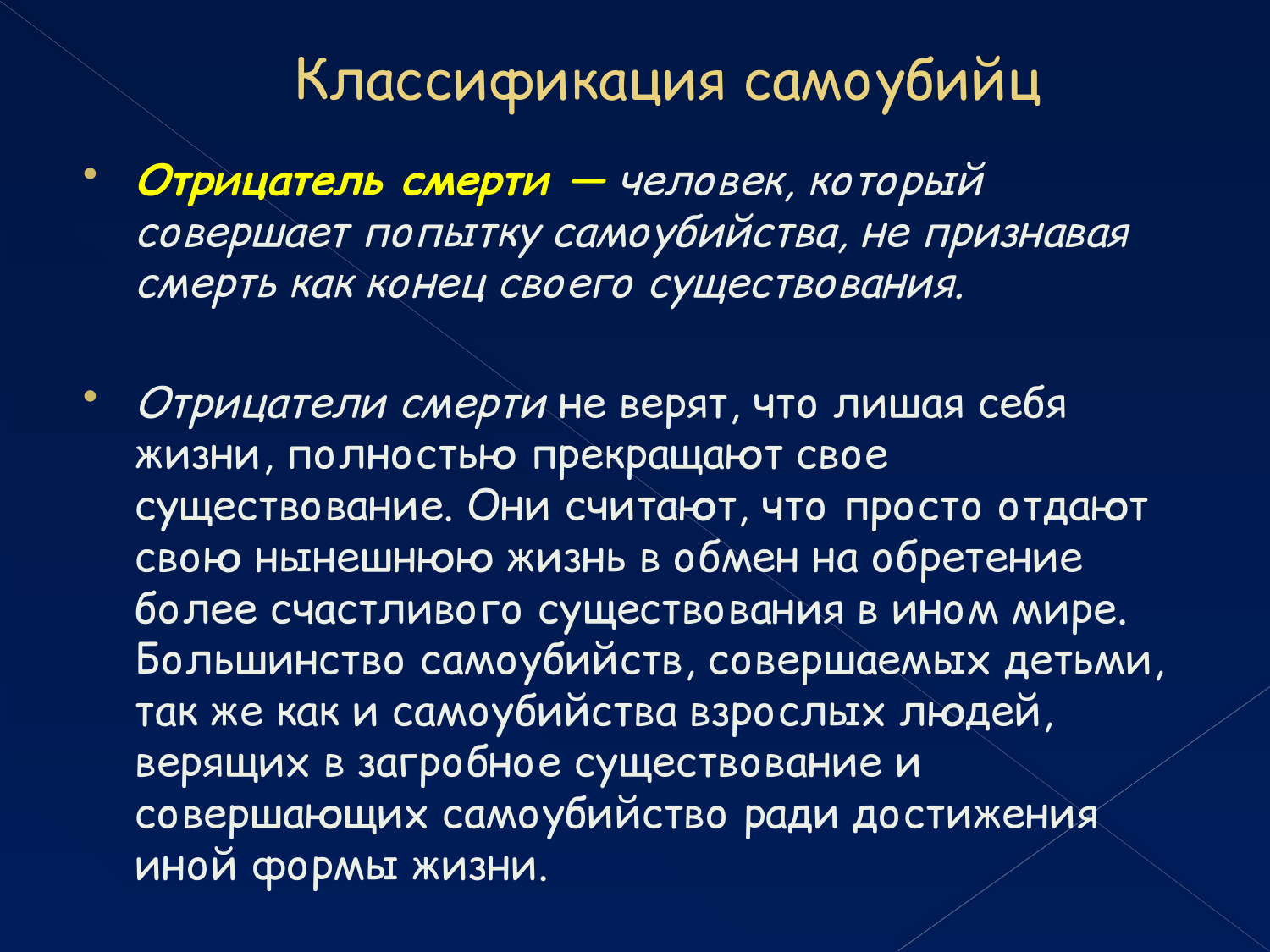

# Классификация самоубийц
Отрицатель смерти — человек, который совершает попытку самоубийства, не признавая смерть как конец своего существования.

Отрицатели смерти не верят, что лишая себя жизни, полностью прекращают свое существование. Они считают, что просто отдают свою нынешнюю жизнь в обмен на обретение более счастливого существования в ином мире. Большинство самоубийств, совершаемых детьми, так же как и самоубийства взрослых людей, верящих в загробное существование и совершающих самоубийство ради достижения иной формы жизни.